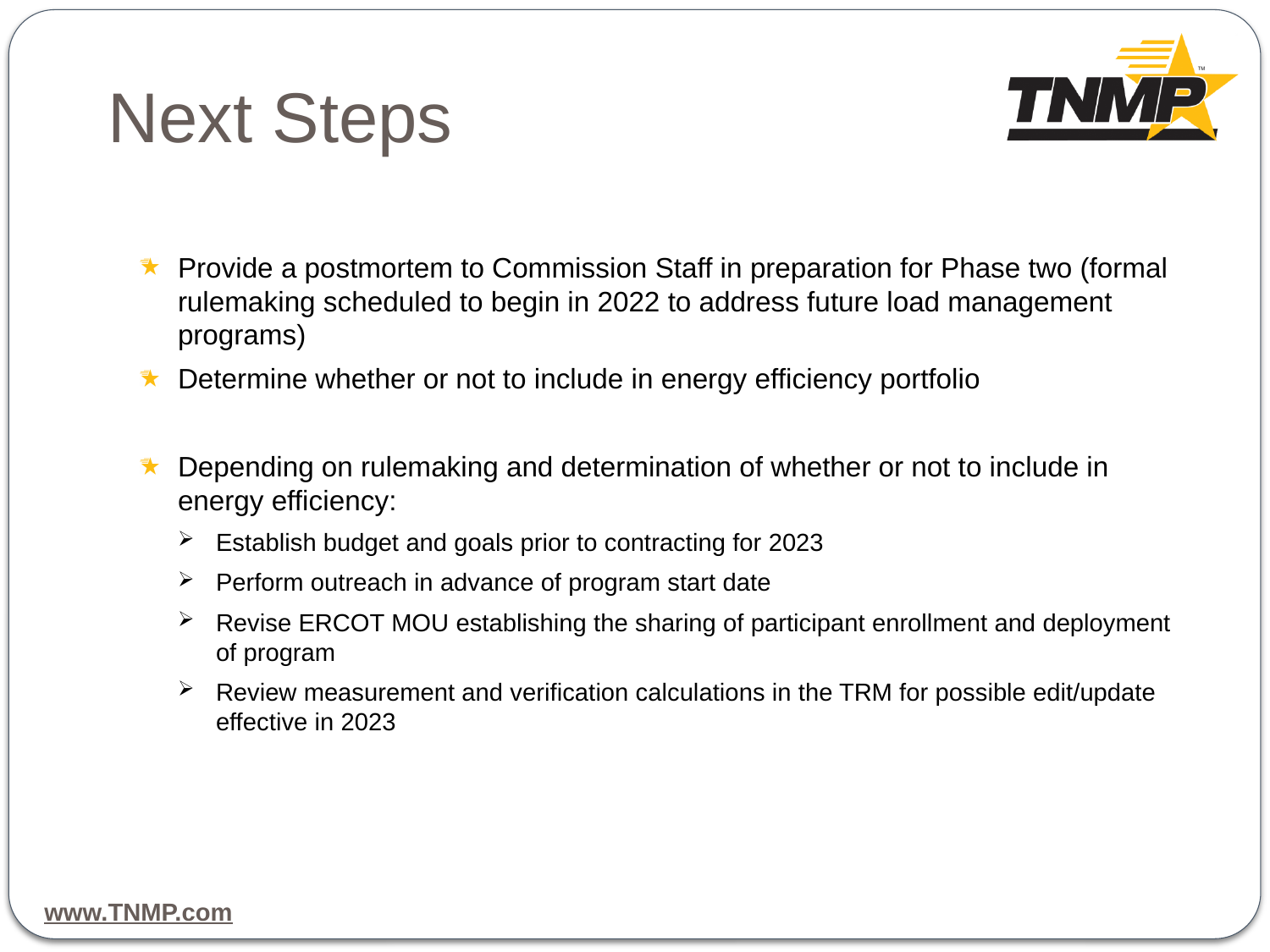

# Next Steps
Provide a postmortem to Commission Staff in preparation for Phase two (formal rulemaking scheduled to begin in 2022 to address future load management programs)
Determine whether or not to include in energy efficiency portfolio

Depending on rulemaking and determination of whether or not to include in energy efficiency:
Establish budget and goals prior to contracting for 2023
Perform outreach in advance of program start date
Revise ERCOT MOU establishing the sharing of participant enrollment and deployment of program
Review measurement and verification calculations in the TRM for possible edit/update effective in 2023